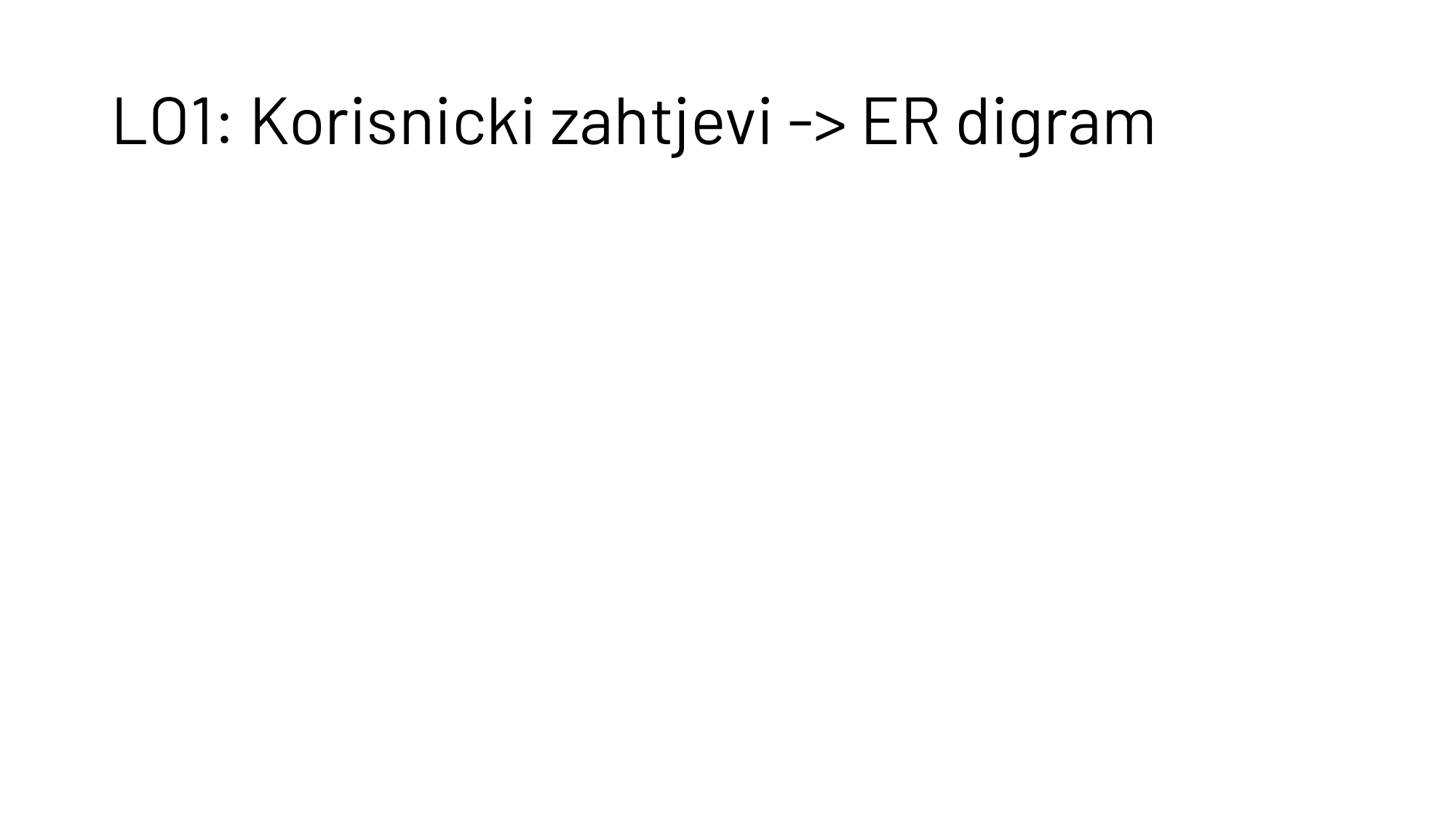

# LO1: Korisnicki zahtjevi -> ER digram